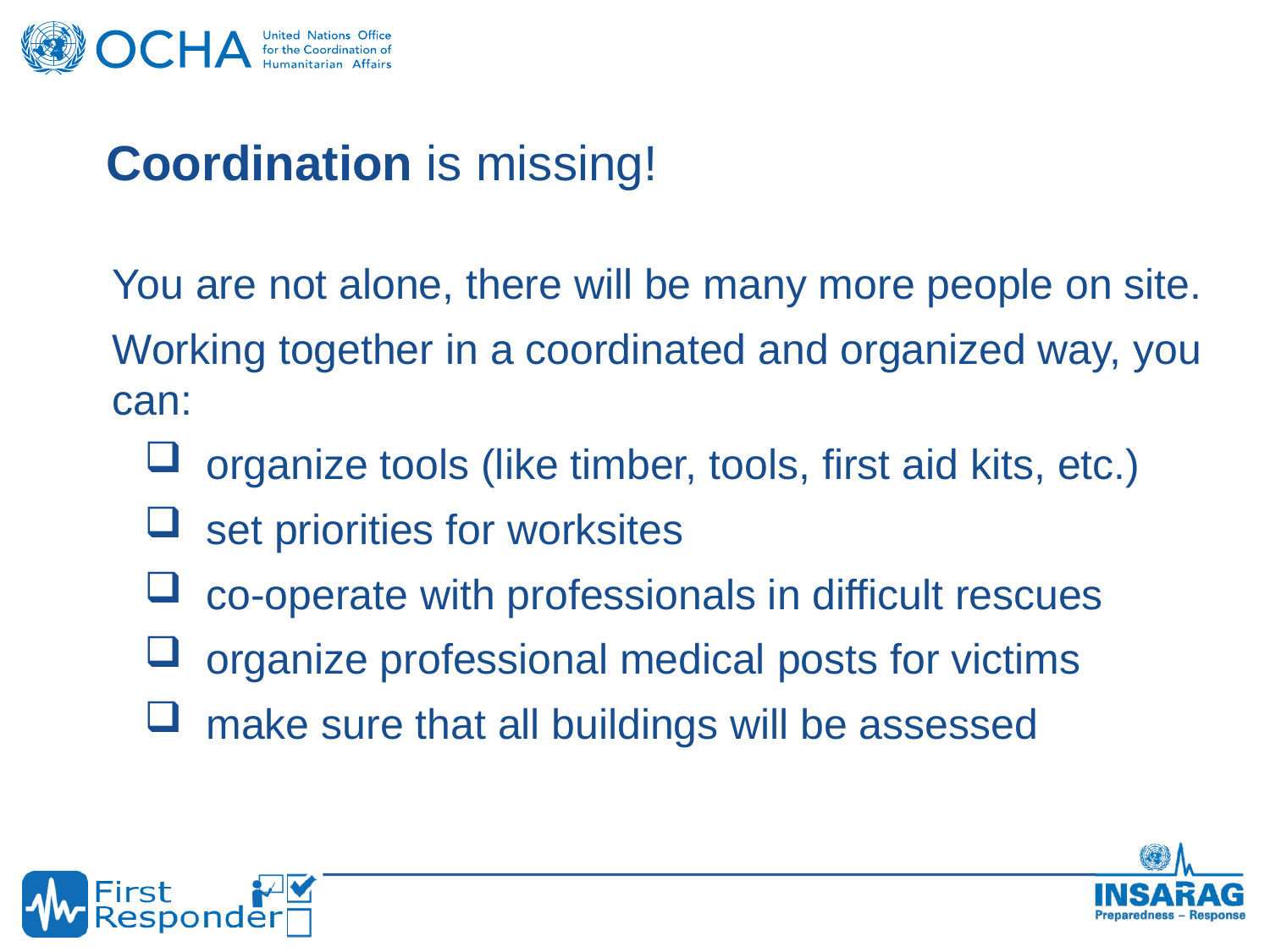

Coordination is missing!
You are not alone, there will be many more people on site.
Working together in a coordinated and organized way, you can:
 organize tools (like timber, tools, first aid kits, etc.)
 set priorities for worksites
 co-operate with professionals in difficult rescues
 organize professional medical posts for victims
 make sure that all buildings will be assessed